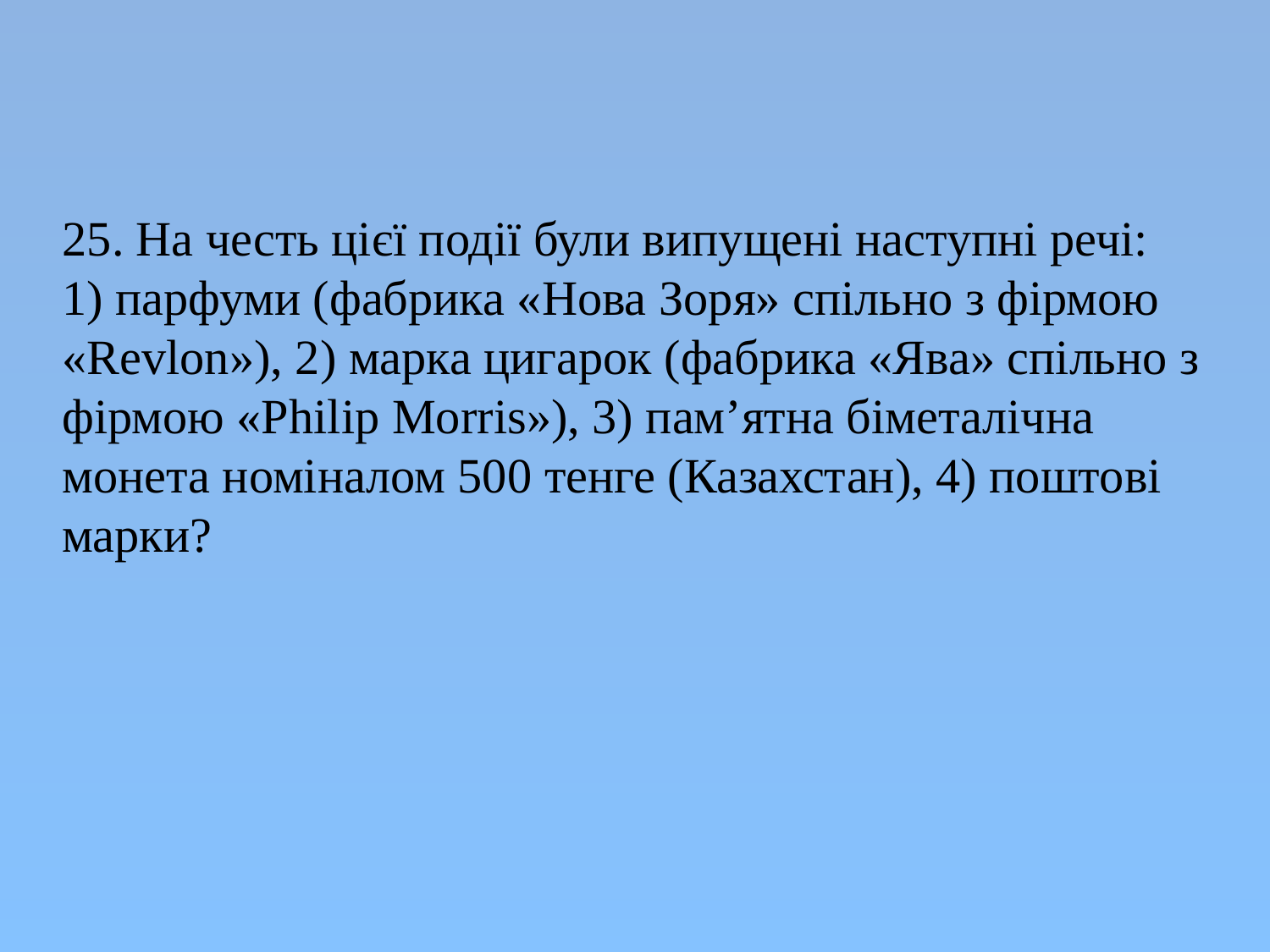

25. На честь цієї події були випущені наступні речі:
1) парфуми (фабрика «Нова Зоря» спільно з фірмою «Revlon»), 2) марка цигарок (фабрика «Ява» спільно з фірмою «Philip Morris»), 3) пам’ятна біметалічна монета номіналом 500 тенге (Казахстан), 4) поштові марки?